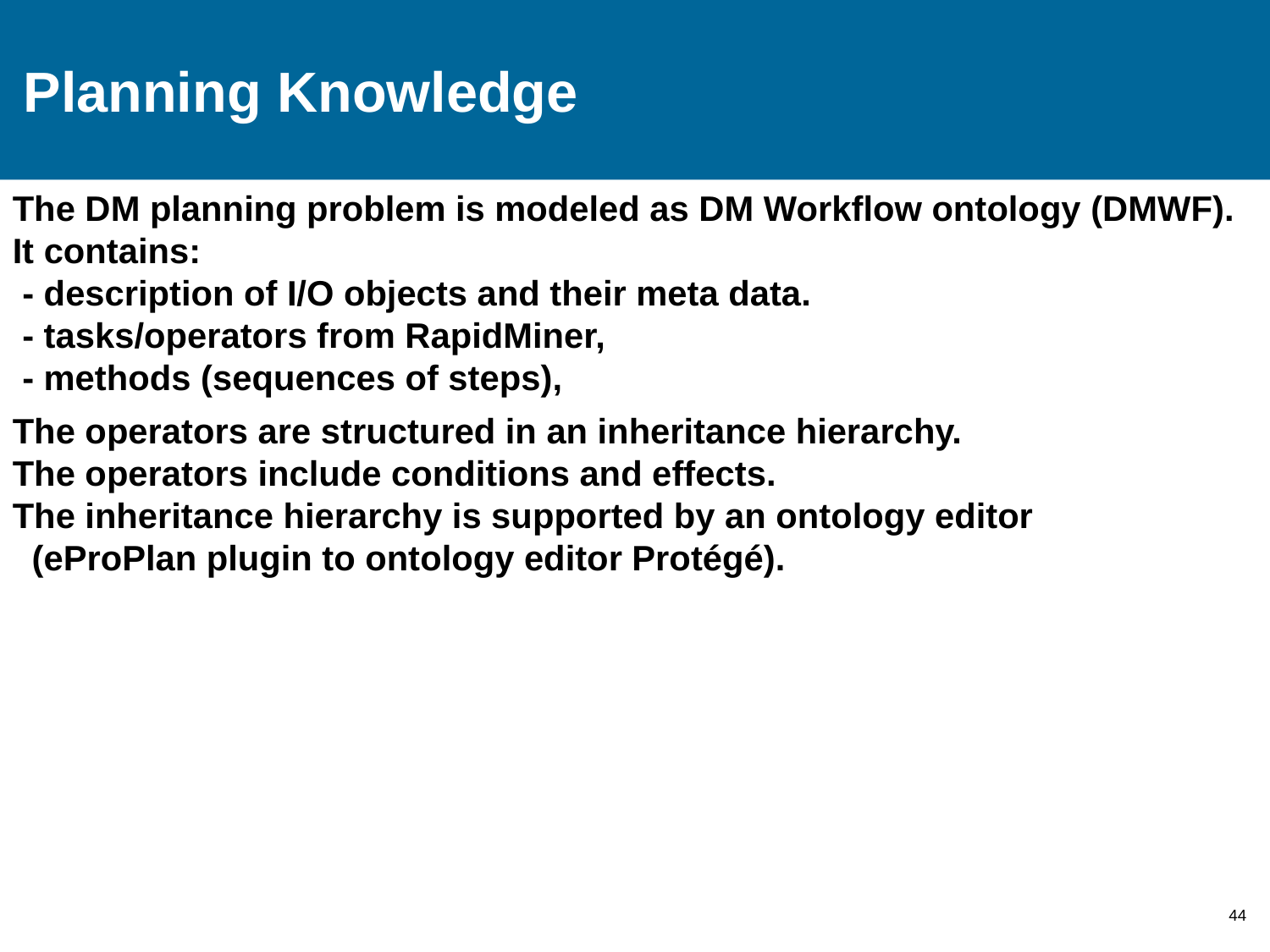

# Planning Knowledge
The DM planning problem is modeled as DM Workflow ontology (DMWF).
It contains:
 - description of I/O objects and their meta data.
 - tasks/operators from RapidMiner,
 - methods (sequences of steps),
The operators are structured in an inheritance hierarchy.
The operators include conditions and effects.
The inheritance hierarchy is supported by an ontology editor
  (eProPlan plugin to ontology editor Protégé).

44